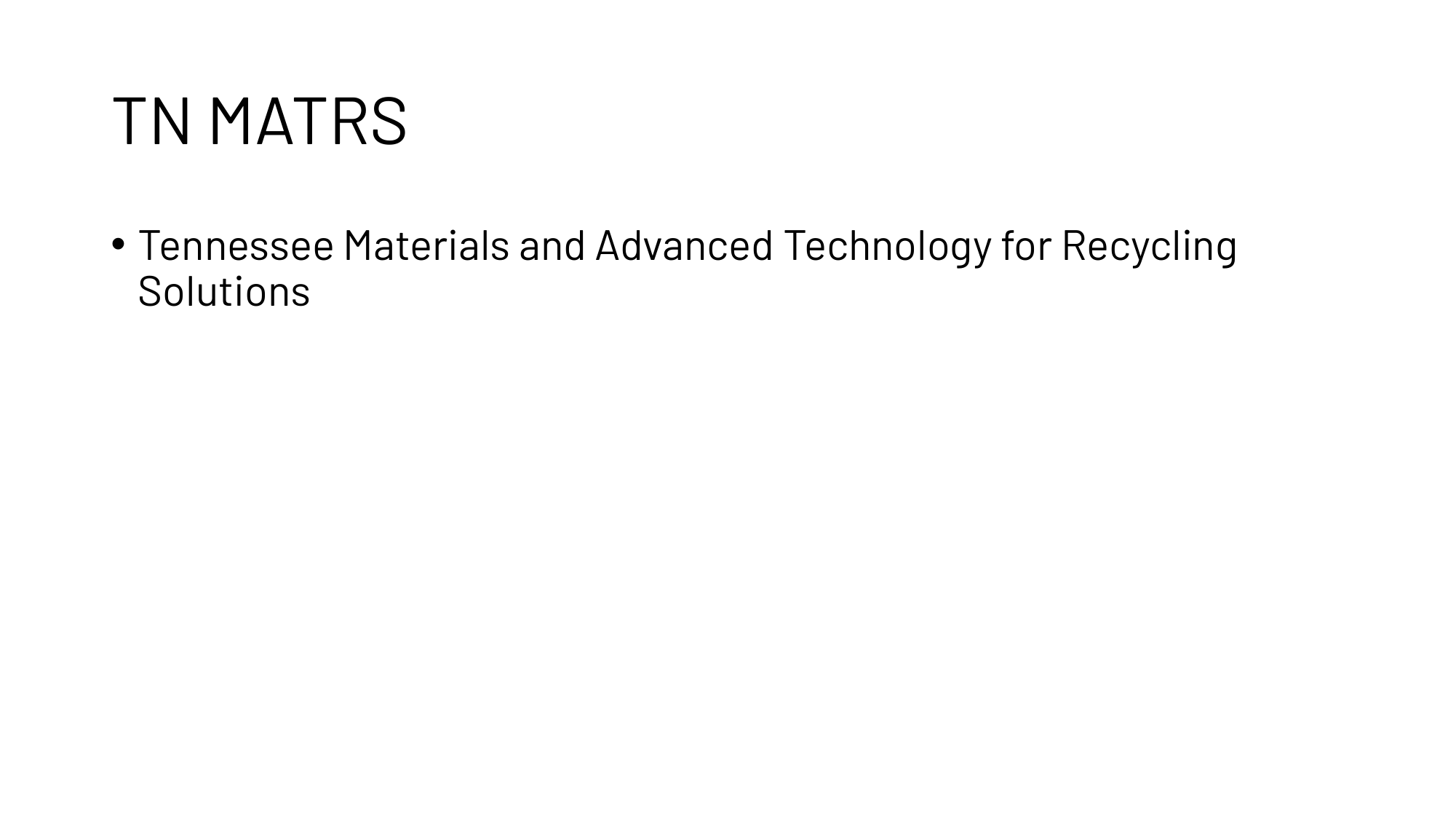

# TN MATRS
Tennessee Materials and Advanced Technology for Recycling Solutions